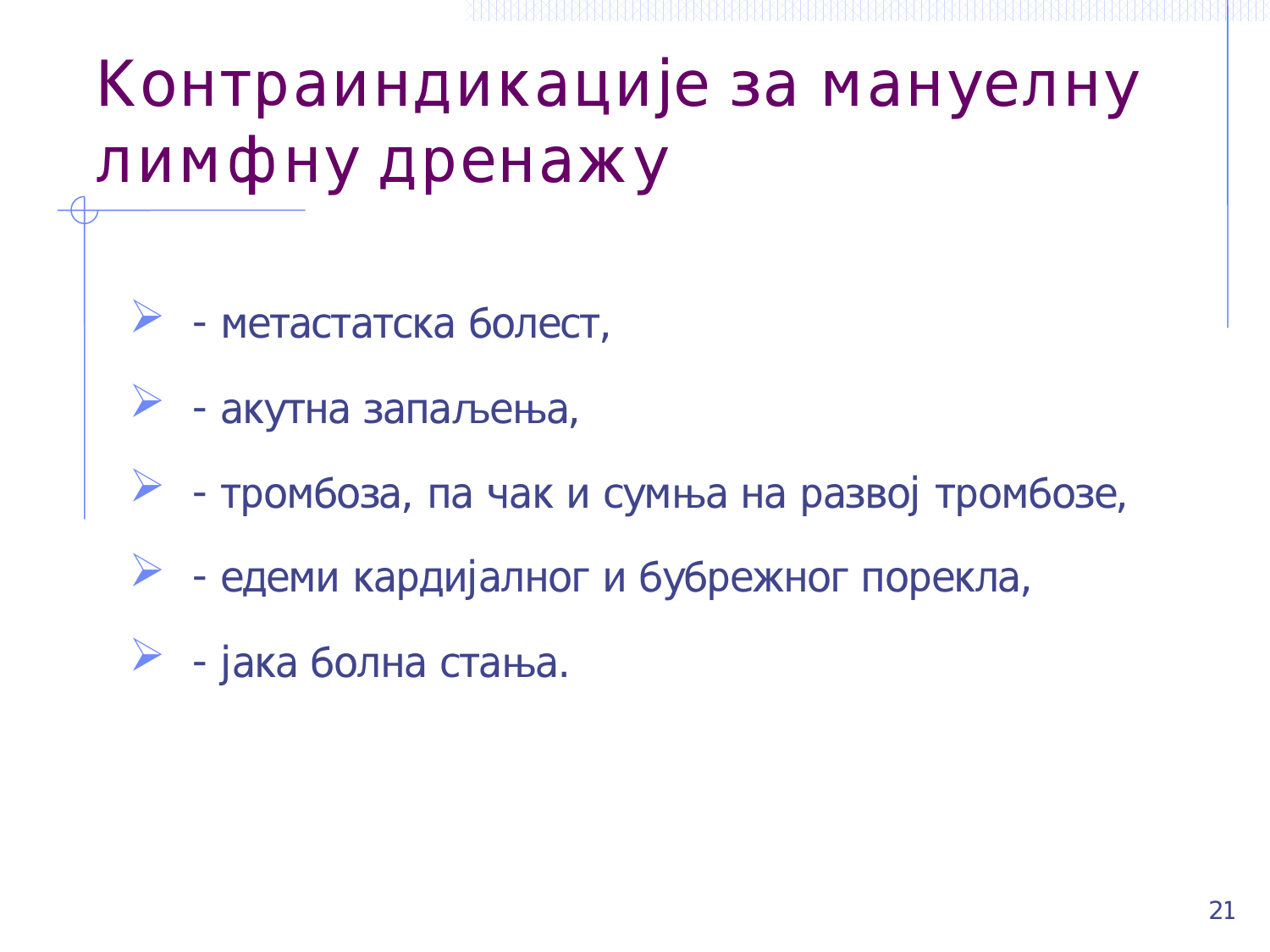

# Контраиндикације за мануелну лимфну дренажу
- метастатска болест,
- акутна запаљења,
- тромбоза, па чак и сумња на развој тромбозе,
- едеми кардијалног и бубрежног порекла,
- јака болна стања.
21